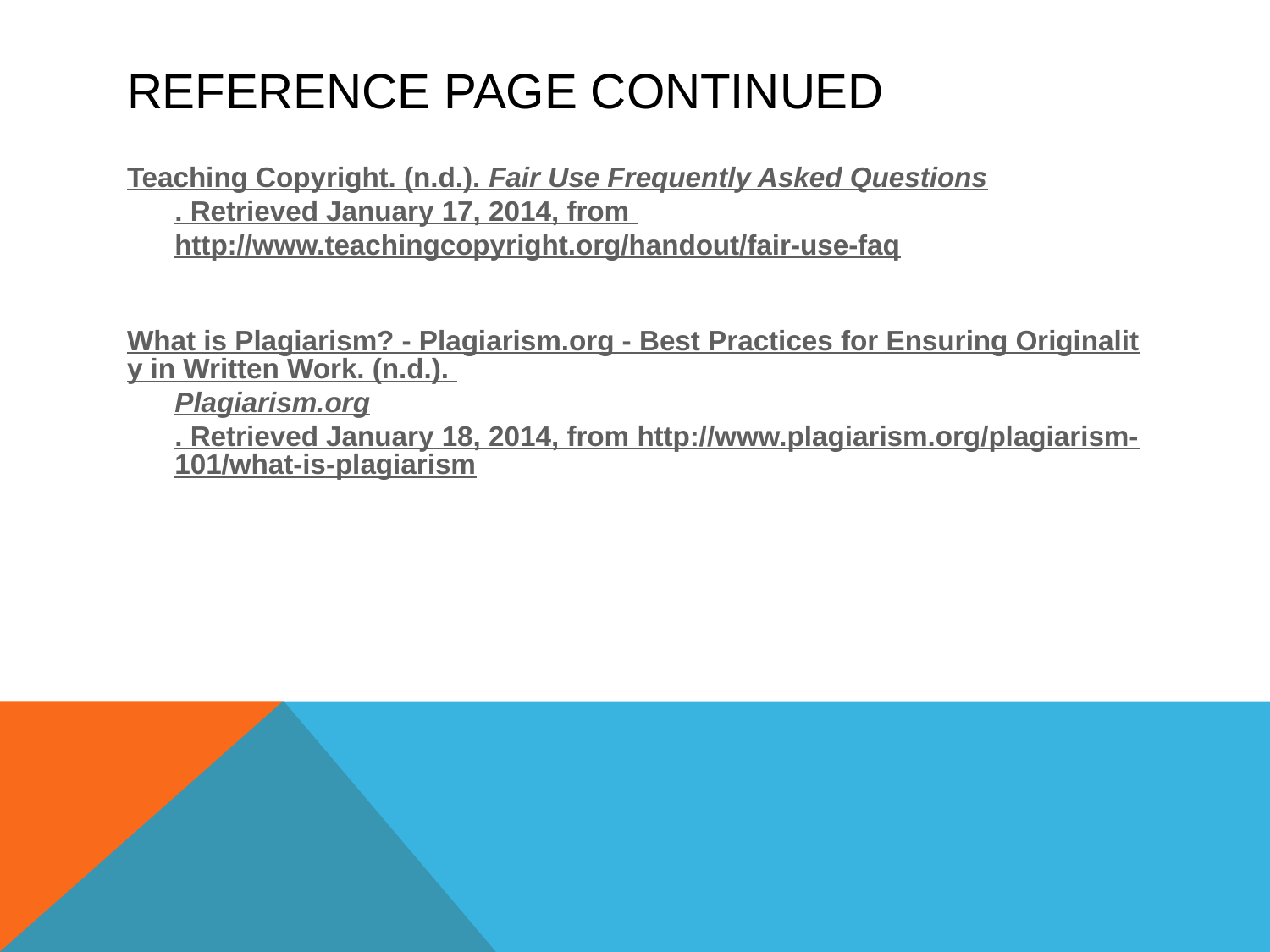

# Reference Page Continued
Teaching Copyright. (n.d.). Fair Use Frequently Asked Questions. Retrieved January 17, 2014, from http://www.teachingcopyright.org/handout/fair-use-faq

What is Plagiarism? - Plagiarism.org - Best Practices for Ensuring Originality in Written Work. (n.d.). Plagiarism.org. Retrieved January 18, 2014, from http://www.plagiarism.org/plagiarism-101/what-is-plagiarism